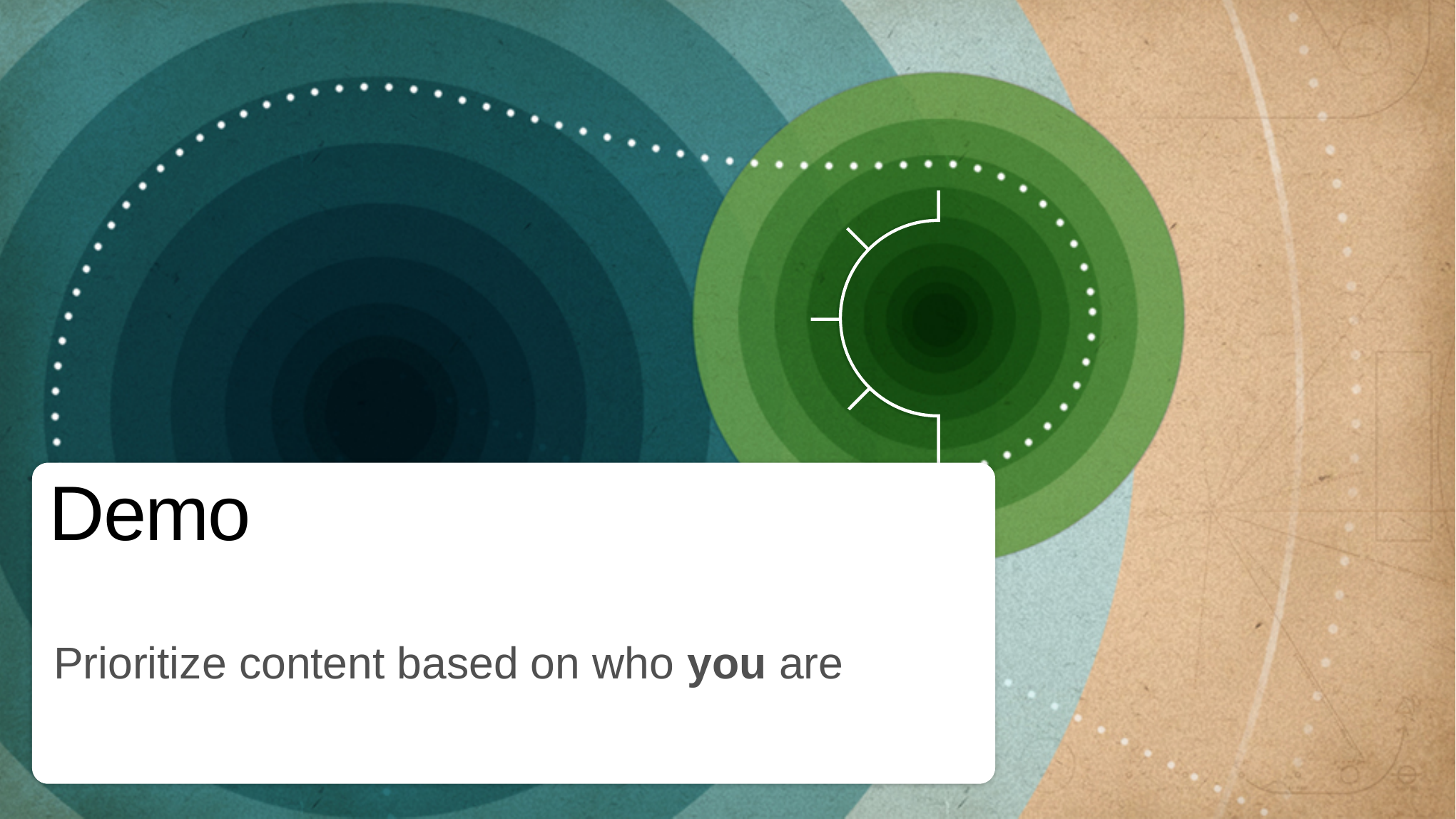

# Demo
Prioritize content based on who you are